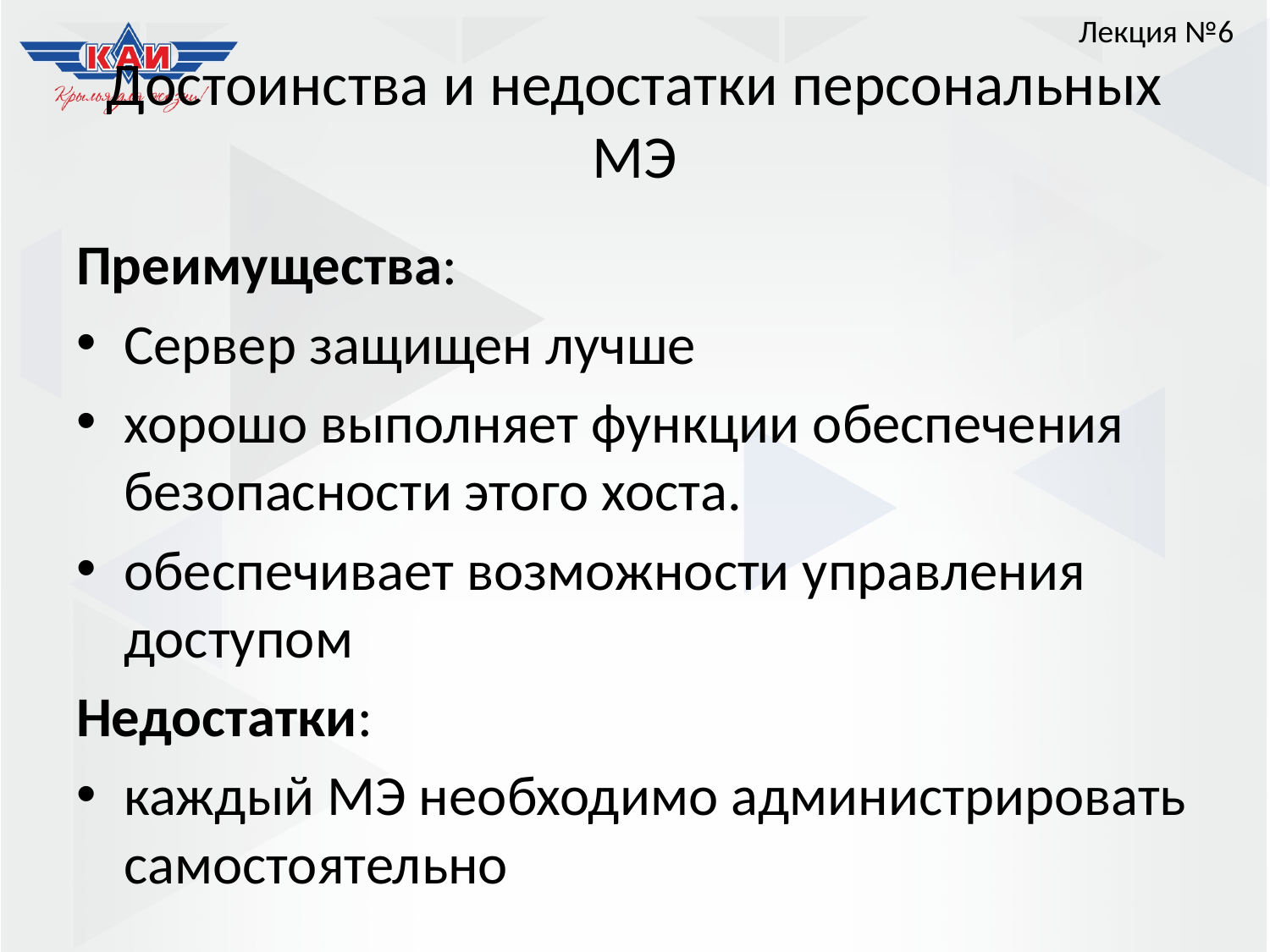

Лекция №6
# Достоинства и недостатки персональных МЭ
Преимущества:
Сервер защищен лучше
хорошо выполняет функции обеспечения безопасности этого хоста.
обеспечивает возможности управления доступом
Недостатки:
каждый МЭ необходимо администрировать самостоятельно